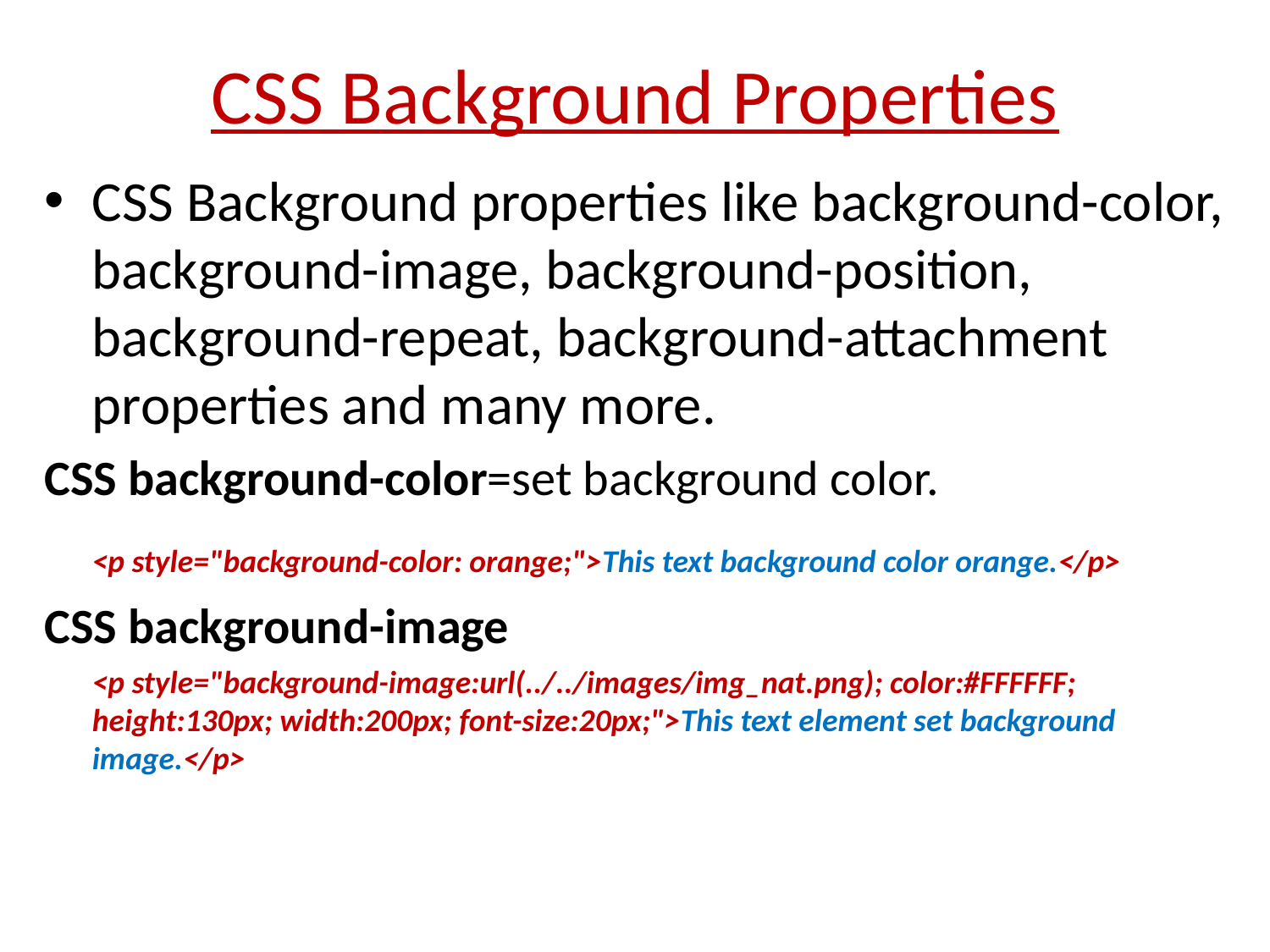

# CSS Background Properties
CSS Background properties like background-color, background-image, background-position, background-repeat, background-attachment properties and many more.
CSS background-color=set background color.
	<p style="background-color: orange;">This text background color orange.</p>
CSS background-image
	<p style="background-image:url(../../images/img_nat.png); color:#FFFFFF; height:130px; width:200px; font-size:20px;">This text element set background image.</p>